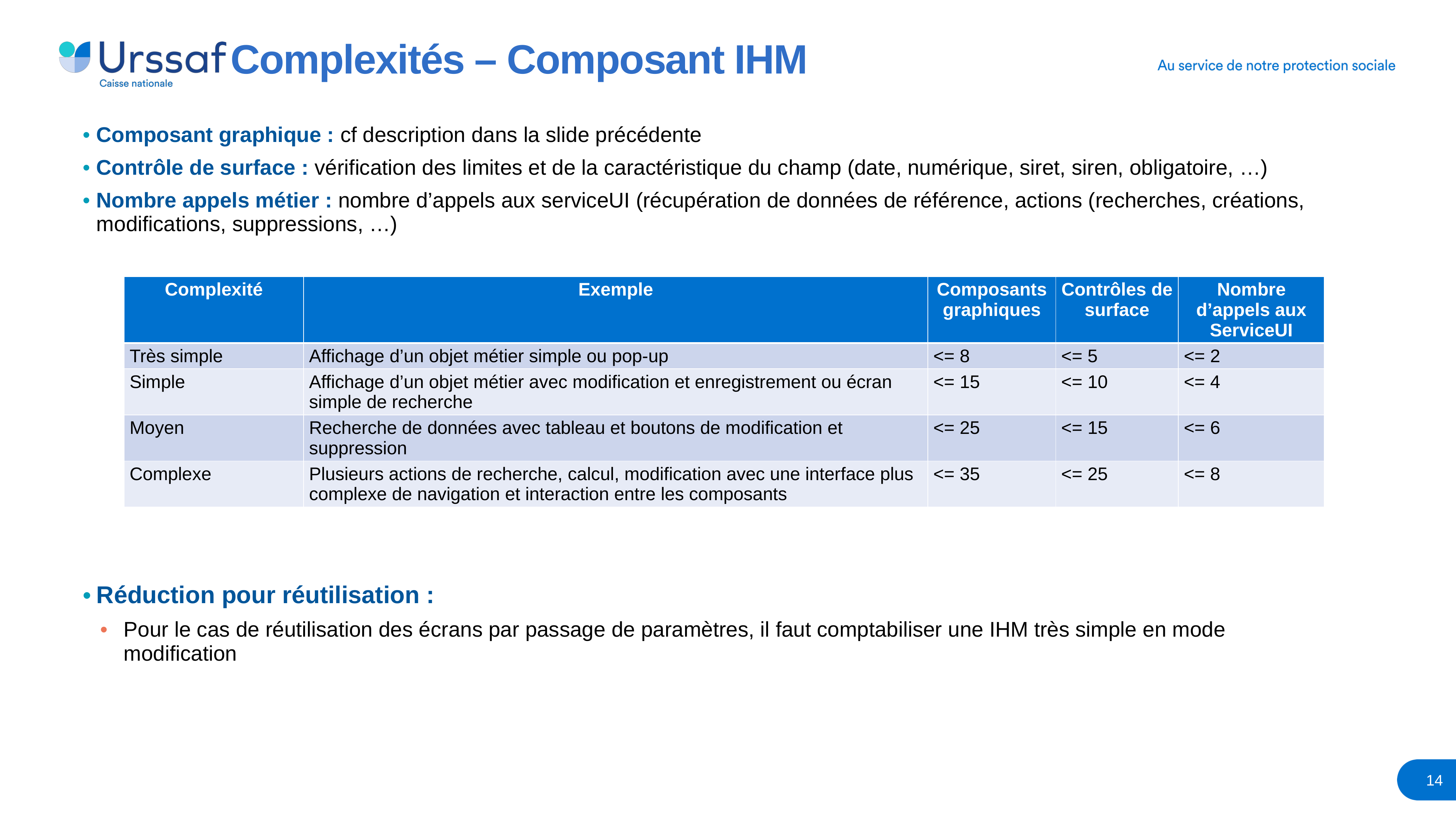

# Complexités – Composant IHM
Composant graphique : cf description dans la slide précédente
Contrôle de surface : vérification des limites et de la caractéristique du champ (date, numérique, siret, siren, obligatoire, …)
Nombre appels métier : nombre d’appels aux serviceUI (récupération de données de référence, actions (recherches, créations, modifications, suppressions, …)
| Complexité | Exemple | Composants graphiques | Contrôles de surface | Nombre d’appels aux ServiceUI |
| --- | --- | --- | --- | --- |
| Très simple | Affichage d’un objet métier simple ou pop-up | <= 8 | <= 5 | <= 2 |
| Simple | Affichage d’un objet métier avec modification et enregistrement ou écran simple de recherche | <= 15 | <= 10 | <= 4 |
| Moyen | Recherche de données avec tableau et boutons de modification et suppression | <= 25 | <= 15 | <= 6 |
| Complexe | Plusieurs actions de recherche, calcul, modification avec une interface plus complexe de navigation et interaction entre les composants | <= 35 | <= 25 | <= 8 |
Réduction pour réutilisation :
Pour le cas de réutilisation des écrans par passage de paramètres, il faut comptabiliser une IHM très simple en mode modification